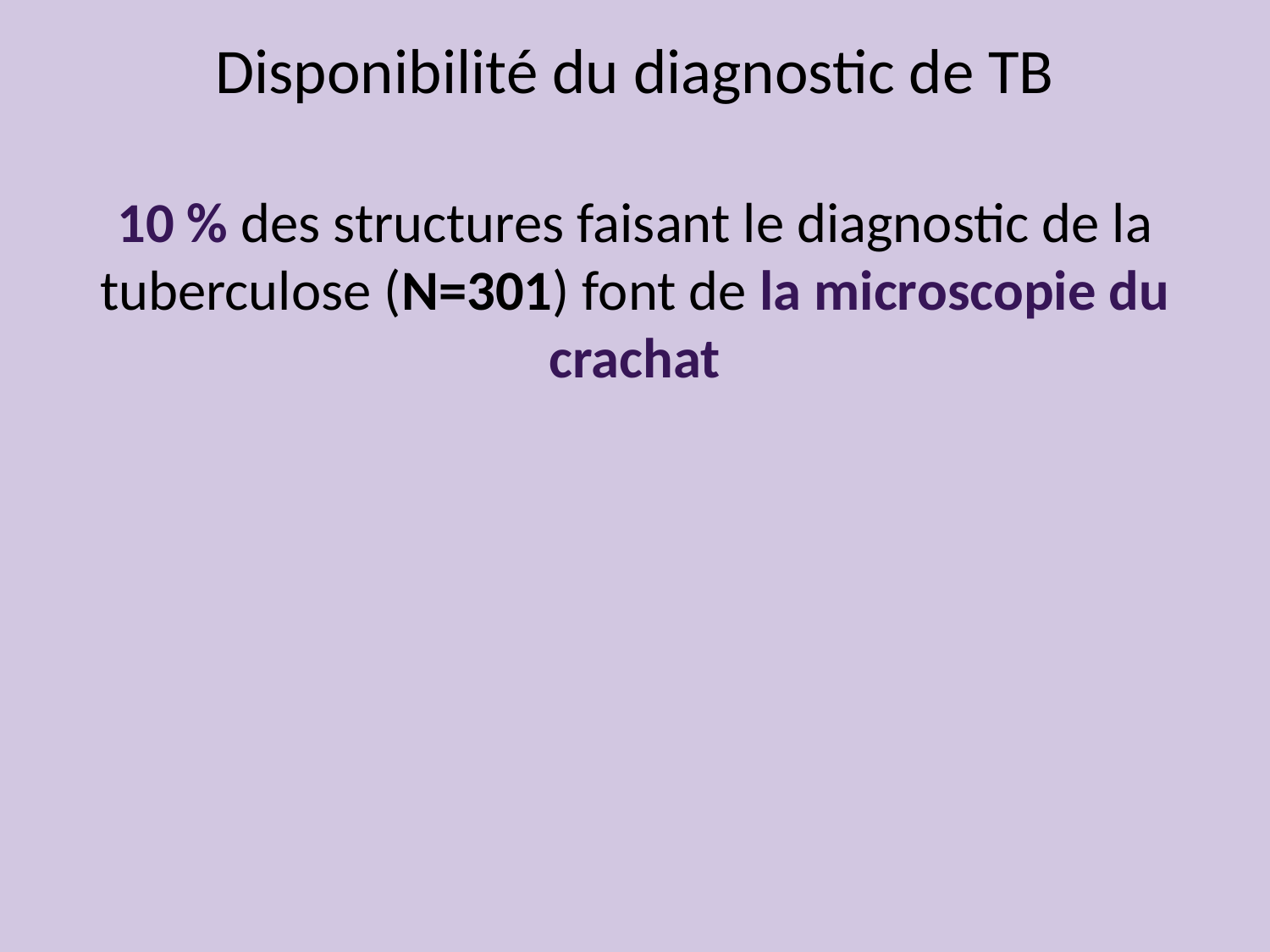

# Disponibilité du diagnostic de TB
10 % des structures faisant le diagnostic de la tuberculose (N=301) font de la microscopie du crachat